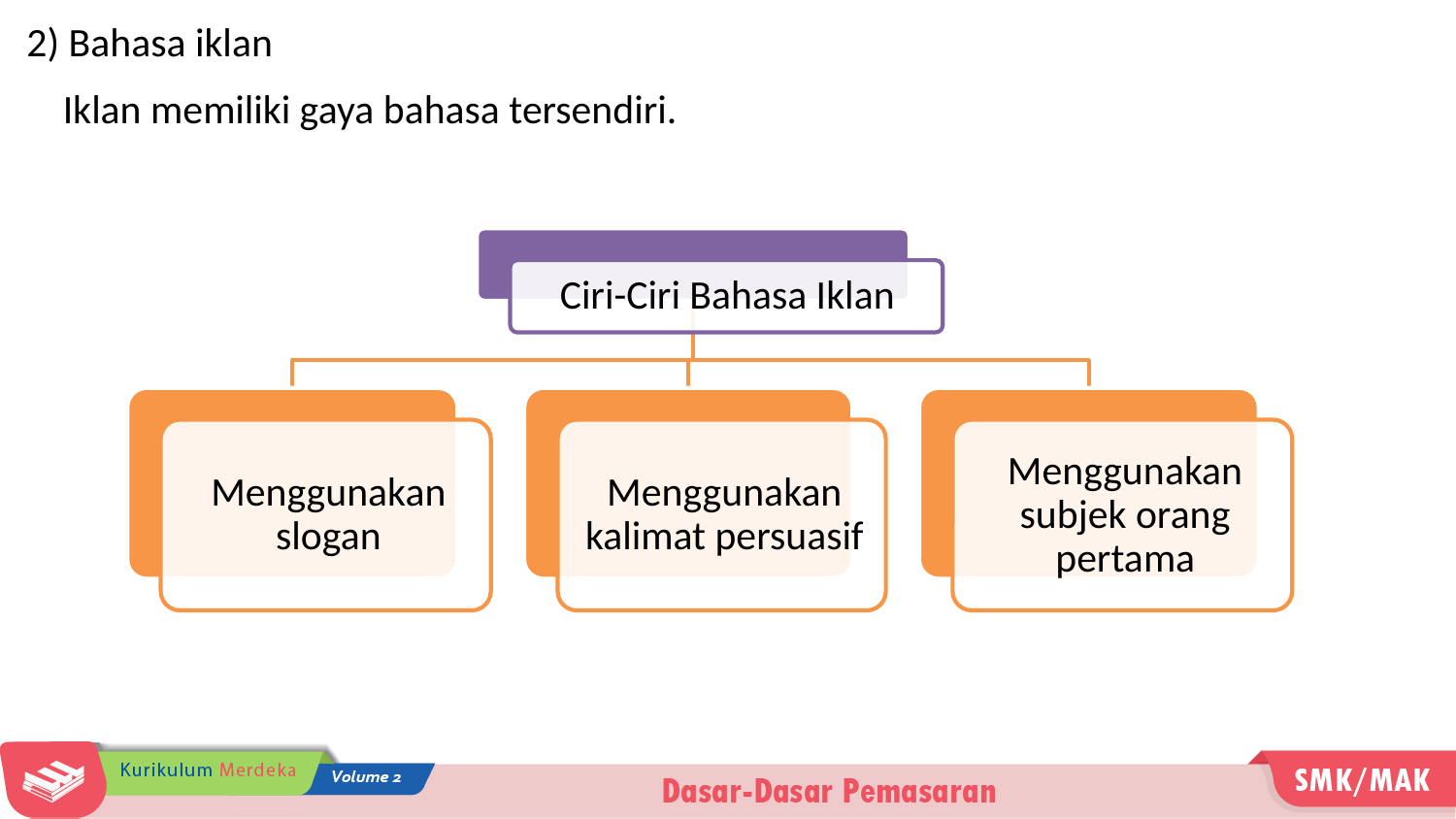

2) Bahasa iklan
Iklan memiliki gaya bahasa tersendiri.
Ciri-Ciri Bahasa Iklan
Menggunakan slogan
Menggunakan kalimat persuasif
Menggunakan subjek orang pertama